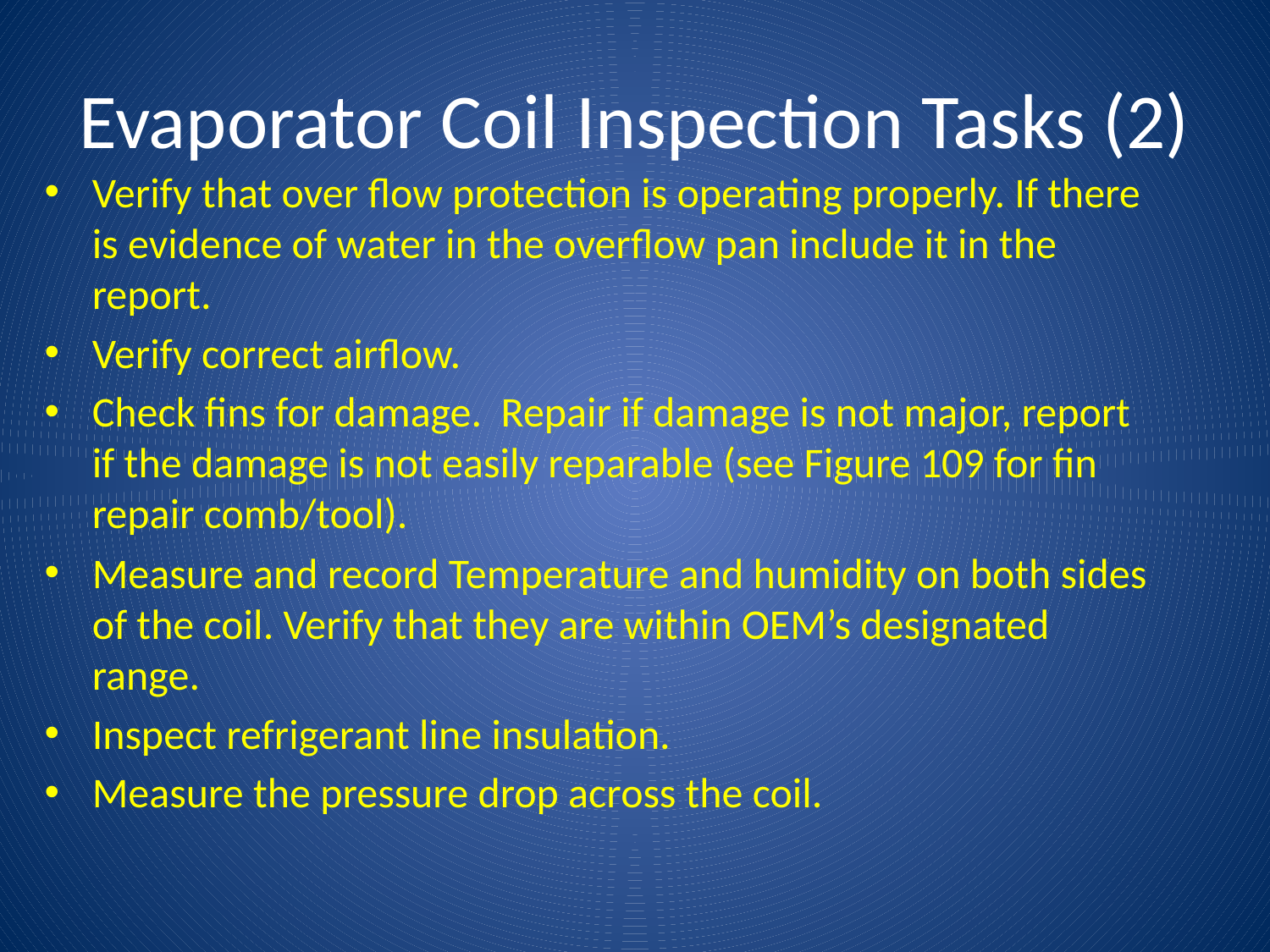

# Evaporator Coil Inspection Tasks (2)
Verify that over flow protection is operating properly. If there is evidence of water in the overflow pan include it in the report.
Verify correct airflow.
Check fins for damage.  Repair if damage is not major, report if the damage is not easily reparable (see Figure 109 for fin repair comb/tool).
Measure and record Temperature and humidity on both sides of the coil. Verify that they are within OEM’s designated range.
Inspect refrigerant line insulation.
Measure the pressure drop across the coil.